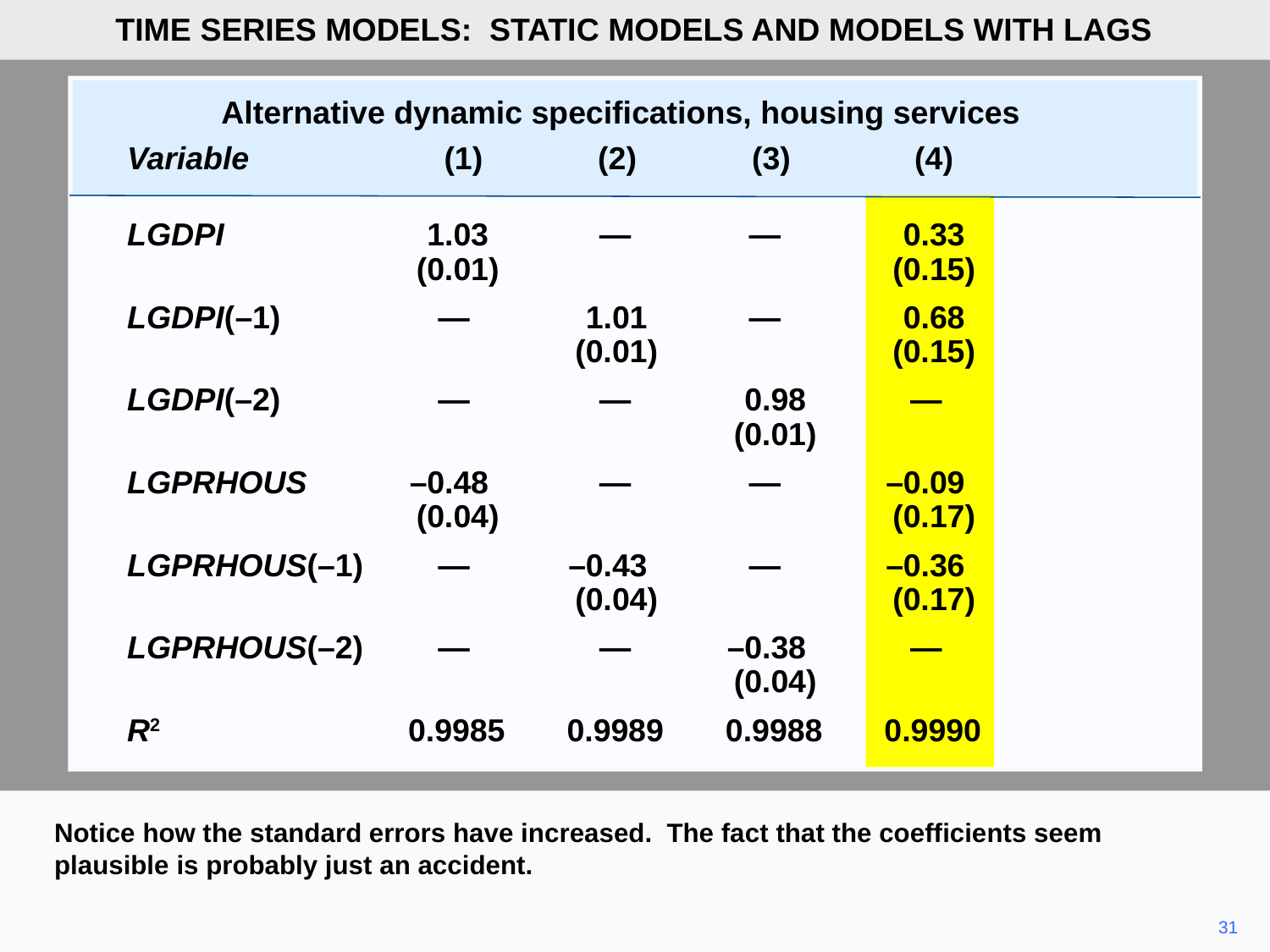

TIME SERIES MODELS:  STATIC MODELS AND MODELS WITH LAGS

Alternative dynamic specifications, housing services
	Variable                      (1)             (2)             (3)              (4)
	LGDPI	1.03	—	—	0.33
		(0.01)			(0.15)
	LGDPI(–1)	—	1.01	—	0.68
			(0.01)		(0.15)
	LGDPI(–2)	—	—	0.98	—
				(0.01)
	LGPRHOUS	–0.48	—	—	–0.09
		(0.04)			(0.17)
	LGPRHOUS(–1)	—	–0.43	—	–0.36
			(0.04)		(0.17)
	LGPRHOUS(–2)	—	—	–0.38	—
				(0.04)
	R2                            0.9985       0.9989       0.9988       0.9990

Notice how the standard errors have increased.  The fact that the coefficients seem plausible is probably just an accident.
31